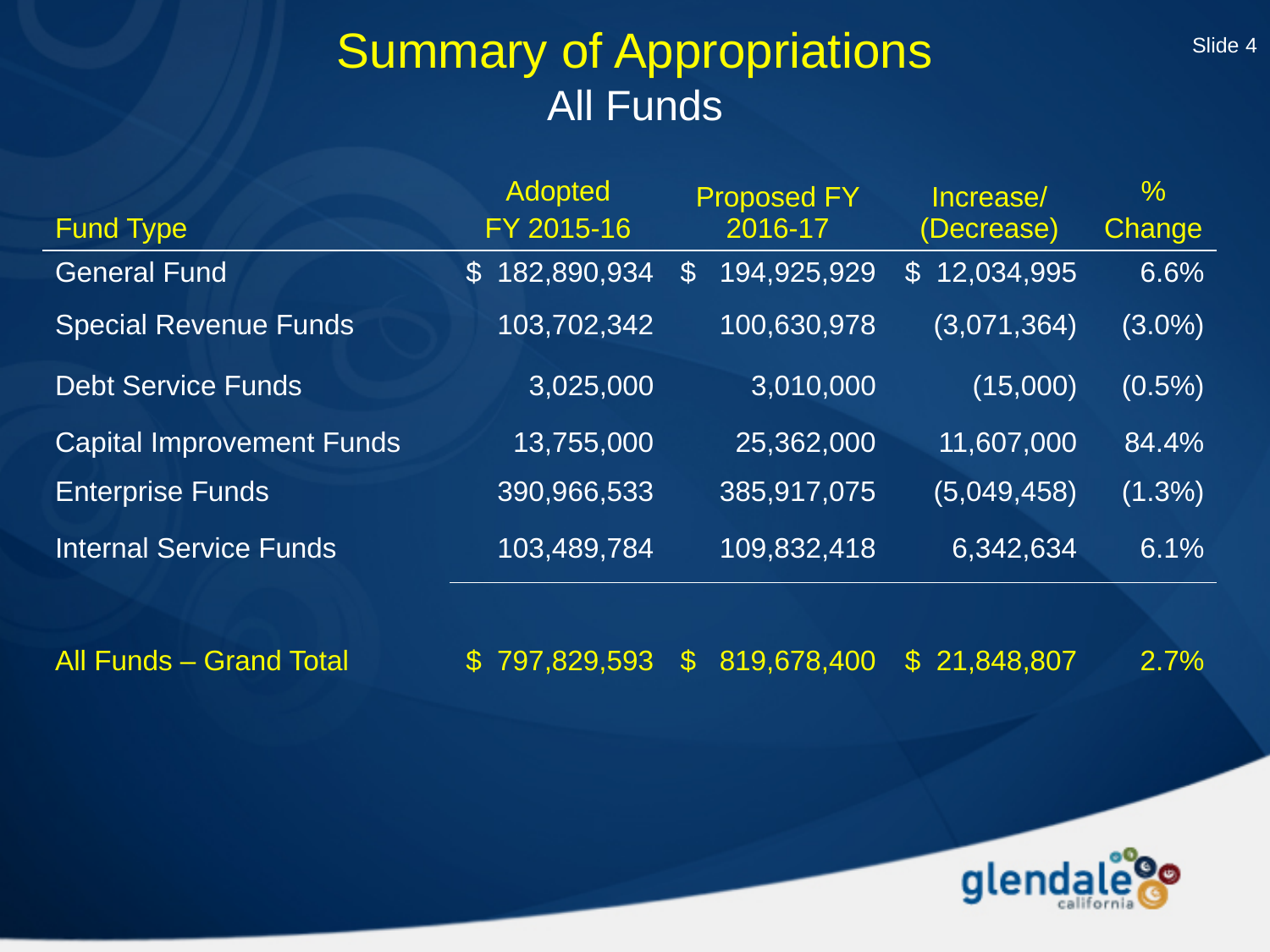

Slide 4
# Summary of Appropriations All Funds
| Fund Type | Adopted FY 2015-16 | Proposed FY 2016-17 | Increase/ (Decrease) | % Change |
| --- | --- | --- | --- | --- |
| General Fund | $ 182,890,934 | $ 194,925,929 | $ 12,034,995 | 6.6% |
| Special Revenue Funds | 103,702,342 | 100,630,978 | (3,071,364) | (3.0%) |
| Debt Service Funds | 3,025,000 | 3,010,000 | (15,000) | (0.5%) |
| Capital Improvement Funds | 13,755,000 | 25,362,000 | 11,607,000 | 84.4% |
| Enterprise Funds | 390,966,533 | 385,917,075 | (5,049,458) | (1.3%) |
| Internal Service Funds | 103,489,784 | 109,832,418 | 6,342,634 | 6.1% |
|  |  |  |  |  |
| All Funds – Grand Total | $ 797,829,593 | $ 819,678,400 | $ 21,848,807 | 2.7% |